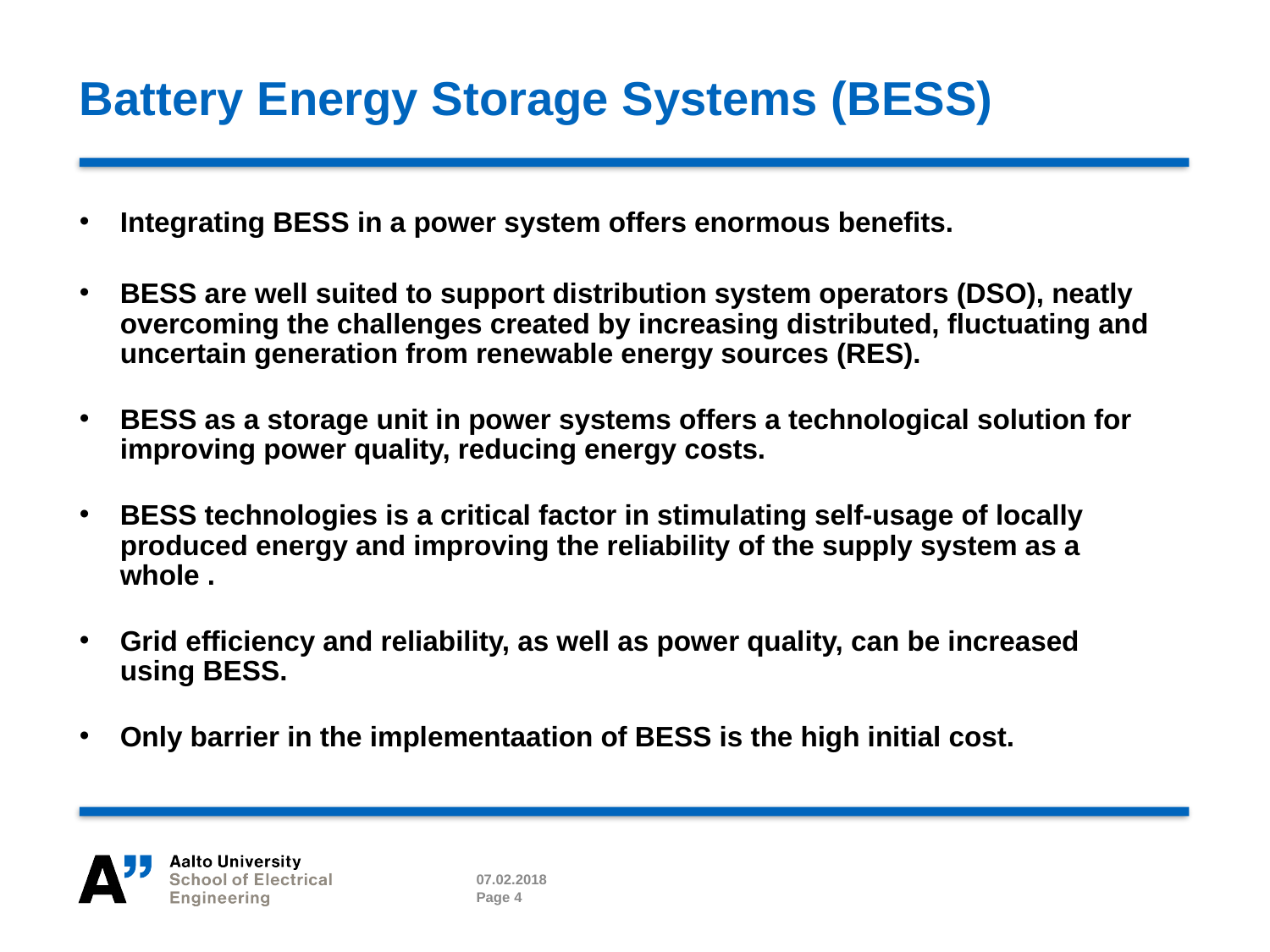

# Battery Energy Storage Systems (BESS)
Integrating BESS in a power system offers enormous benefits.

BESS are well suited to support distribution system operators (DSO), neatly overcoming the challenges created by increasing distributed, fluctuating and uncertain generation from renewable energy sources (RES).
BESS as a storage unit in power systems offers a technological solution for improving power quality, reducing energy costs.
BESS technologies is a critical factor in stimulating self-usage of locally produced energy and improving the reliability of the supply system as a whole .
Grid efficiency and reliability, as well as power quality, can be increased using BESS.
Only barrier in the implementaation of BESS is the high initial cost.

07.02.2018
Page 4